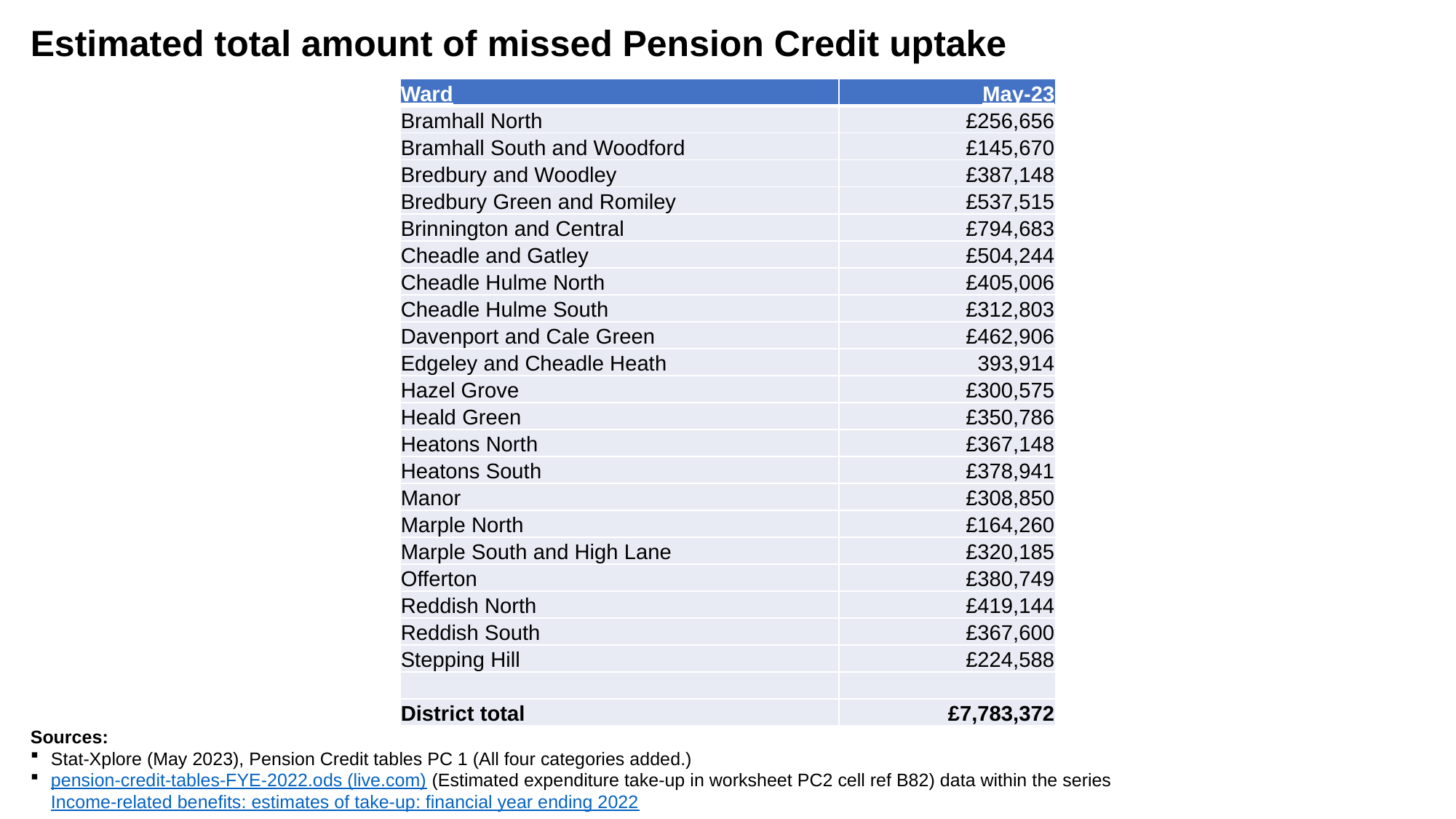

Estimated total amount of missed Pension Credit uptake
Estimated total amount of missed Pension Credit uptake
| Ward | May-23 |
| --- | --- |
| Bramhall North | £256,656 |
| Bramhall South and Woodford | £145,670 |
| Bredbury and Woodley | £387,148 |
| Bredbury Green and Romiley | £537,515 |
| Brinnington and Central | £794,683 |
| Cheadle and Gatley | £504,244 |
| Cheadle Hulme North | £405,006 |
| Cheadle Hulme South | £312,803 |
| Davenport and Cale Green | £462,906 |
| Edgeley and Cheadle Heath | 393,914 |
| Hazel Grove | £300,575 |
| Heald Green | £350,786 |
| Heatons North | £367,148 |
| Heatons South | £378,941 |
| Manor | £308,850 |
| Marple North | £164,260 |
| Marple South and High Lane | £320,185 |
| Offerton | £380,749 |
| Reddish North | £419,144 |
| Reddish South | £367,600 |
| Stepping Hill | £224,588 |
|  |  |
| District total | £7,783,372 |
Sources:
Stat-Xplore (May 2023), Pension Credit tables PC 1 (All four categories added.)
pension-credit-tables-FYE-2022.ods (live.com) (Estimated expenditure take-up in worksheet PC2 cell ref B82) data within the series  Income-related benefits: estimates of take-up: financial year ending 2022